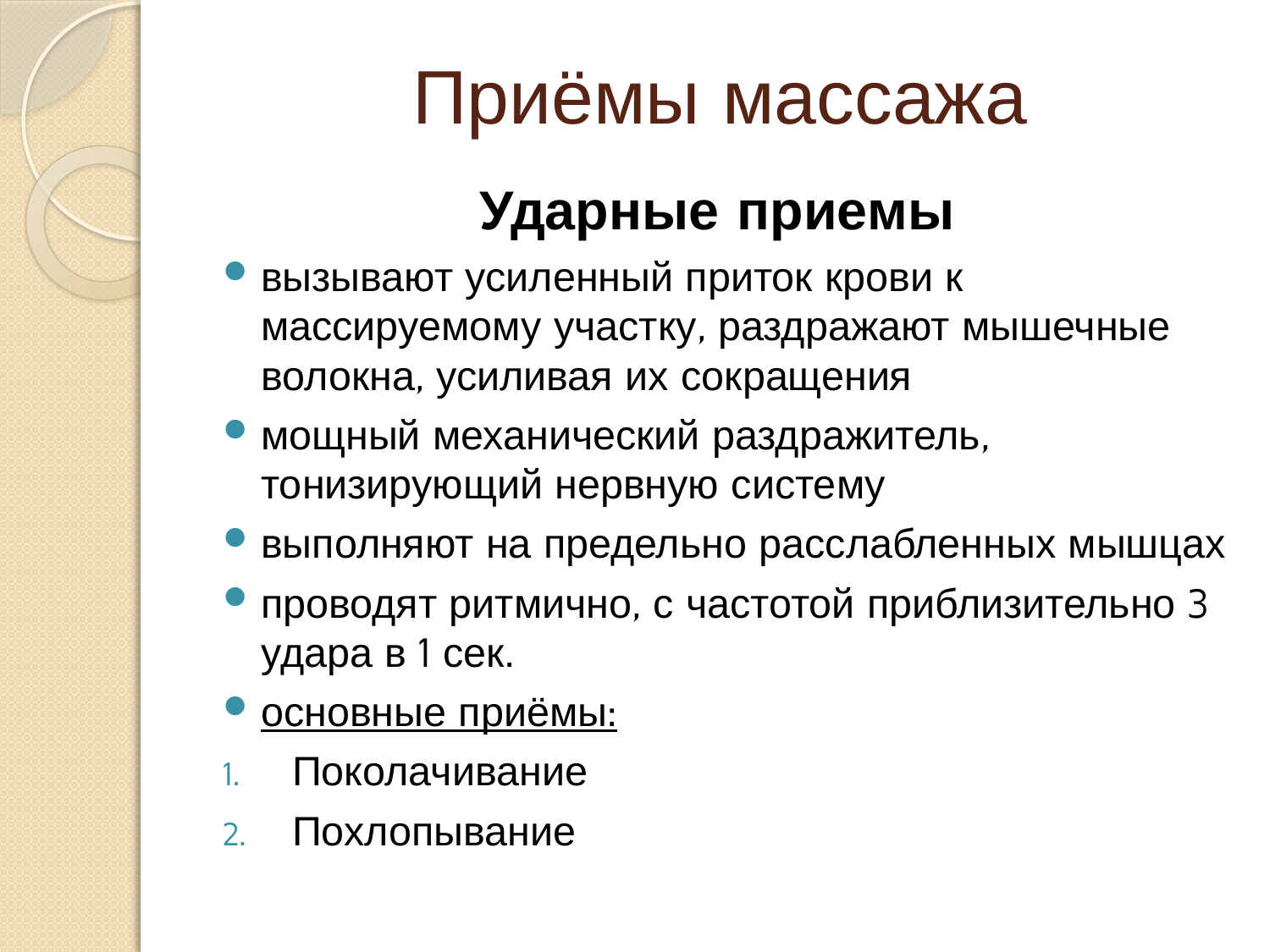

# Приёмы массажа
Ударные приемы
вызывают усиленный приток крови к массируемому участку, раздражают мышечные волокна, усиливая их сокращения
мощный механический раздражитель, тонизирующий нервную систему
выполняют на предельно расслабленных мышцах
проводят ритмично, с частотой приблизительно 3 удара в 1 сек.
основные приёмы:
Поколачивание
Похлопывание